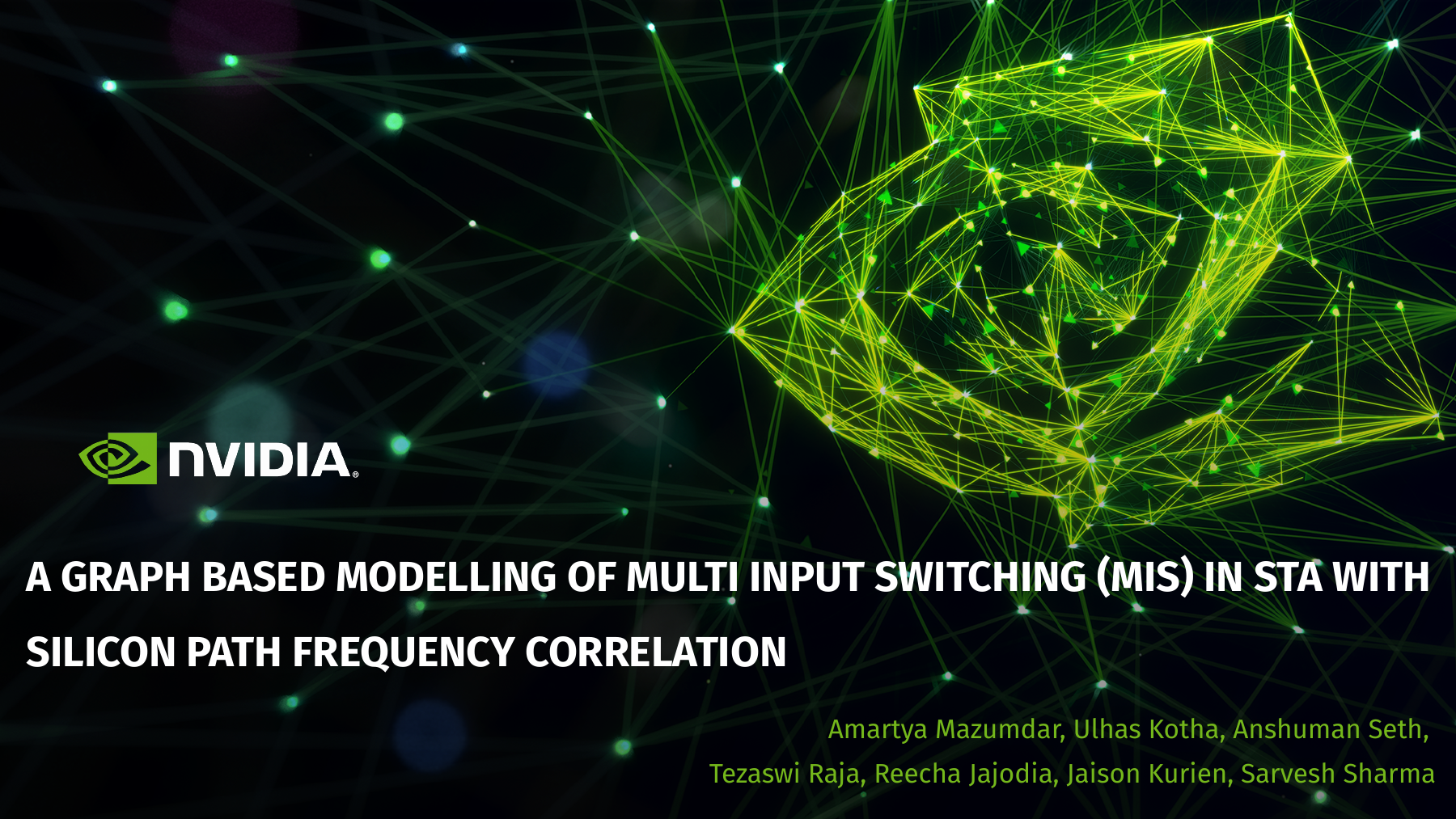

# A Graph Based Modelling OF Multi Input Switching (MIS) in STA with  Silicon Path Frequency Correlation
Amartya Mazumdar, Ulhas Kotha, Anshuman Seth,
Tezaswi Raja, Reecha Jajodia, Jaison Kurien, Sarvesh Sharma